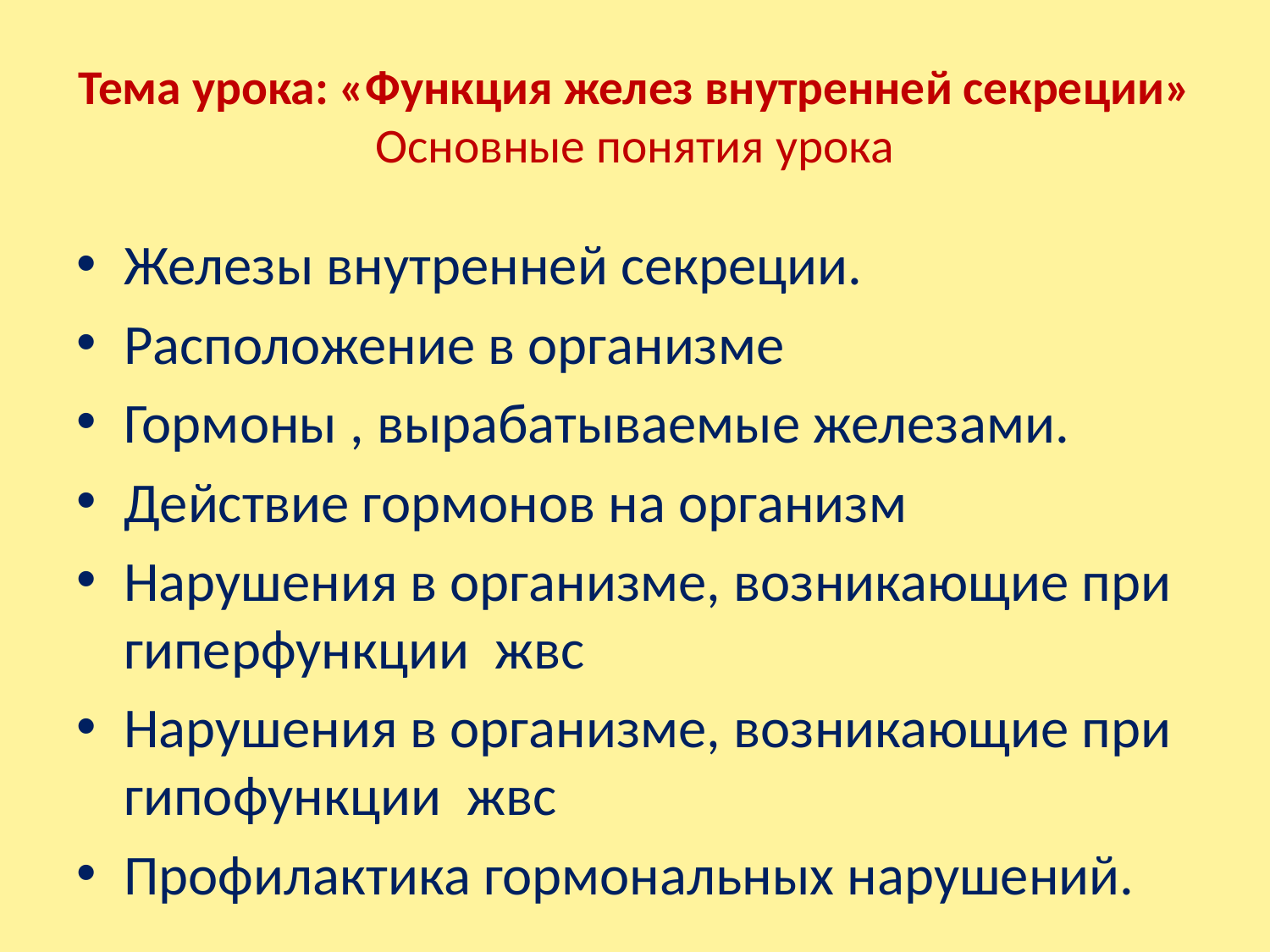

# Тема урока: «Функция желез внутренней секреции» Основные понятия урока
Железы внутренней секреции.
Расположение в организме
Гормоны , вырабатываемые железами.
Действие гормонов на организм
Нарушения в организме, возникающие при гиперфункции  жвс
Нарушения в организме, возникающие при гипофункции  жвс
Профилактика гормональных нарушений.